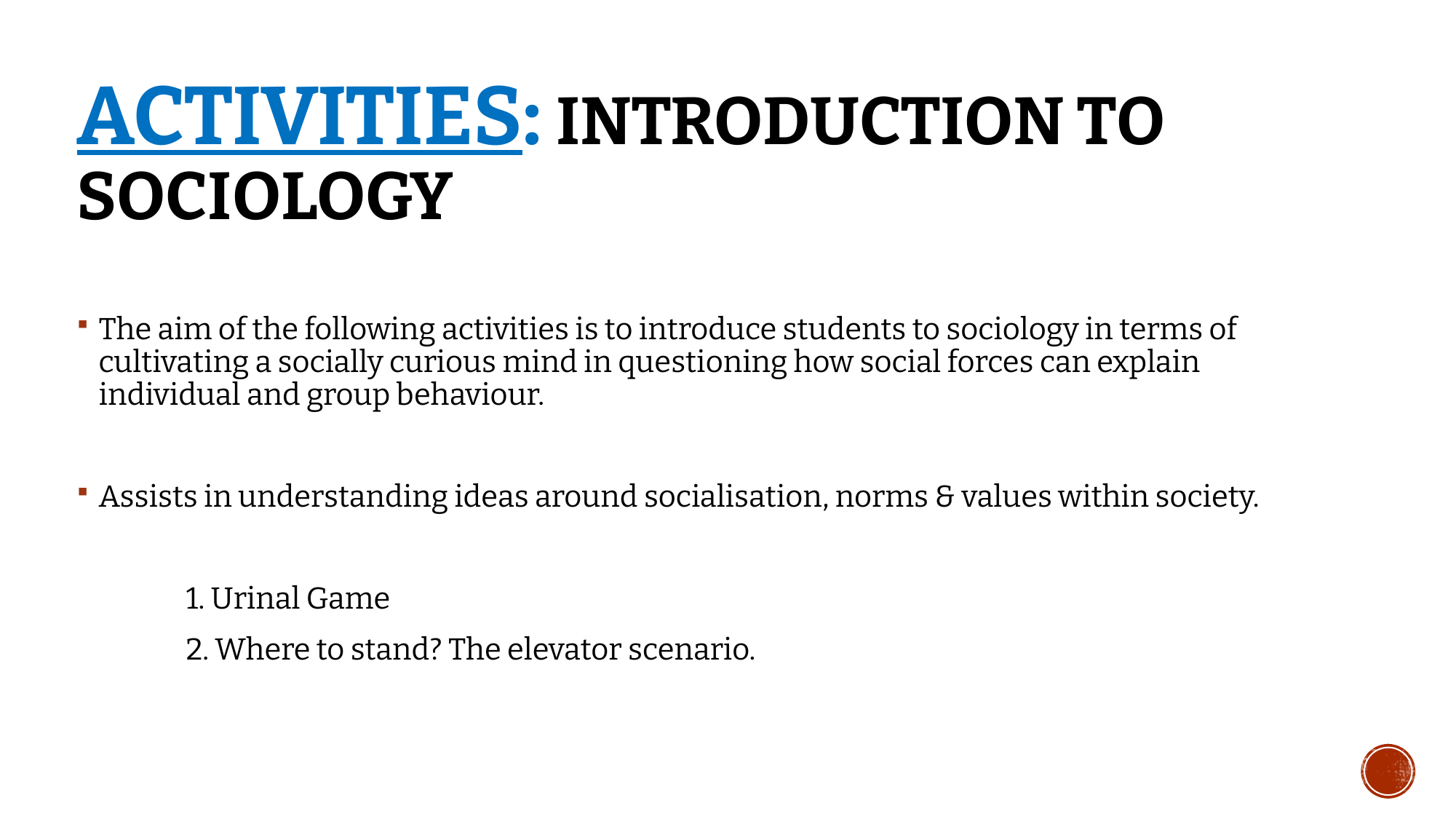

# Activities: Introduction to Sociology

The aim of the following activities is to introduce students to sociology in terms of cultivating a socially curious mind in questioning how social forces can explain individual and group behaviour.

Assists in understanding ideas around socialisation, norms & values within society.

	1. Urinal Game
	2. Where to stand? The elevator scenario.